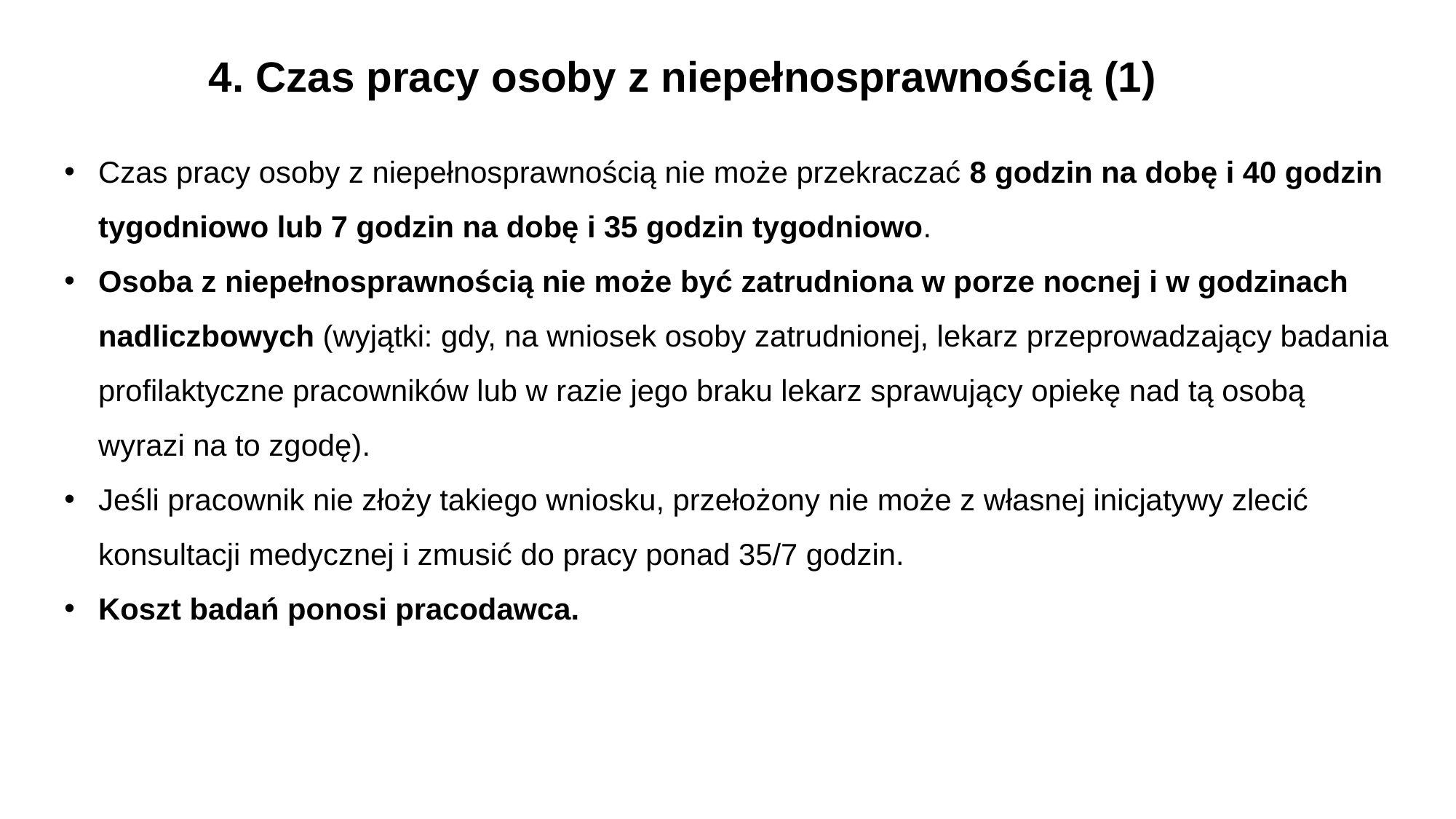

4. Czas pracy osoby z niepełnosprawnością (1)
Czas pracy osoby z niepełnosprawnością nie może przekraczać 8 godzin na dobę i 40 godzin tygodniowo lub 7 godzin na dobę i 35 godzin tygodniowo.
Osoba z niepełnosprawnością nie może być zatrudniona w porze nocnej i w godzinach nadliczbowych (wyjątki: gdy, na wniosek osoby zatrudnionej, lekarz przeprowadzający badania profilaktyczne pracowników lub w razie jego braku lekarz sprawujący opiekę nad tą osobą wyrazi na to zgodę).
Jeśli pracownik nie złoży takiego wniosku, przełożony nie może z własnej inicjatywy zlecić konsultacji medycznej i zmusić do pracy ponad 35/7 godzin.
Koszt badań ponosi pracodawca.